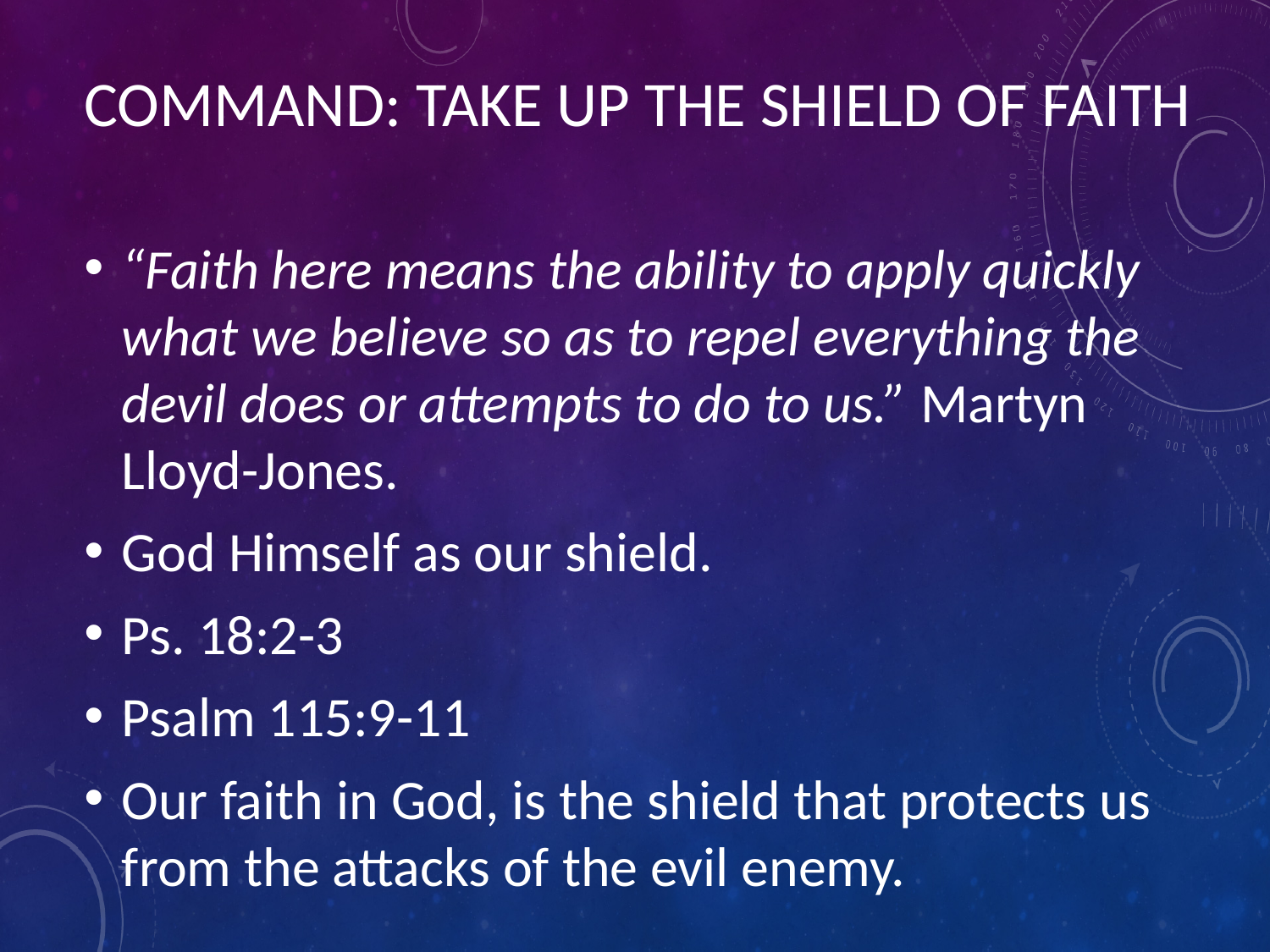

# command: take up the shield of faith
“Faith here means the ability to apply quickly what we believe so as to repel everything the devil does or attempts to do to us.” Martyn Lloyd-Jones.
God Himself as our shield.
Ps. 18:2-3
Psalm 115:9-11
Our faith in God, is the shield that protects us from the attacks of the evil enemy.